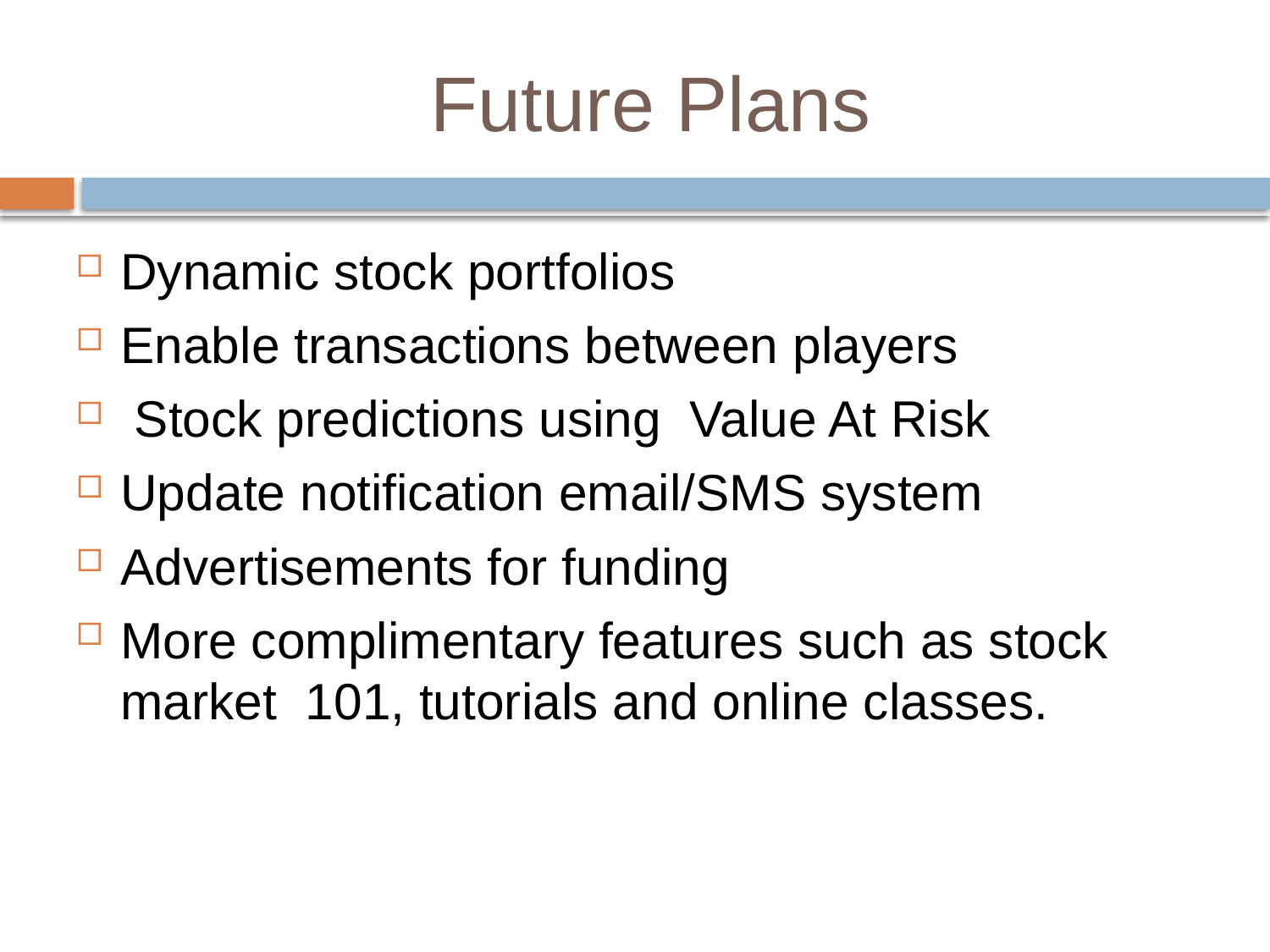

# Future Plans
Dynamic stock portfolios
Enable transactions between players
 Stock predictions using  Value At Risk
Update notification email/SMS system
Advertisements for funding
More complimentary features such as stock market  101, tutorials and online classes.